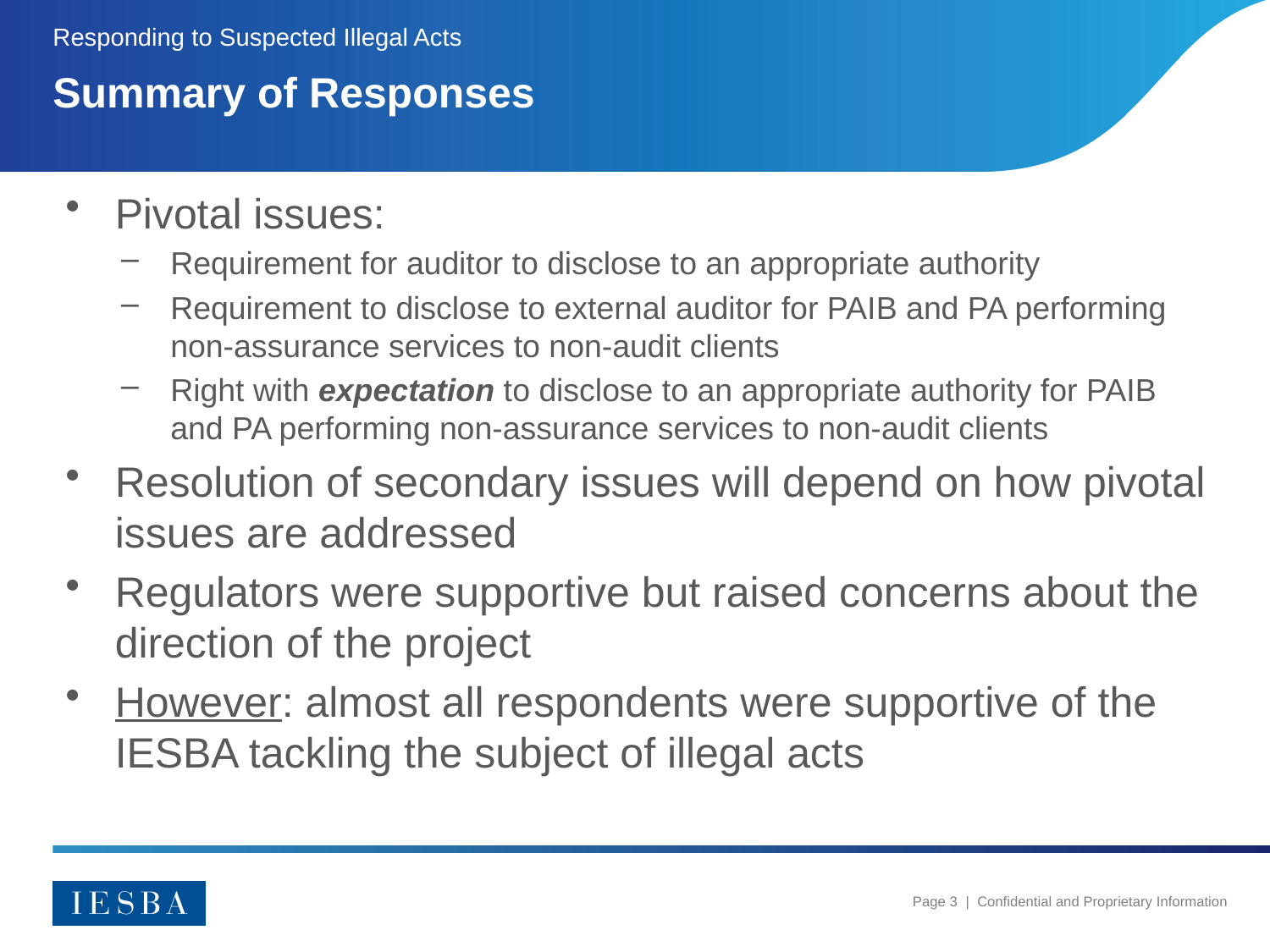

Responding to Suspected Illegal Acts

# Summary of Responses
Pivotal issues:
Requirement for auditor to disclose to an appropriate authority
Requirement to disclose to external auditor for PAIB and PA performing non-assurance services to non-audit clients
Right with expectation to disclose to an appropriate authority for PAIB and PA performing non-assurance services to non-audit clients
Resolution of secondary issues will depend on how pivotal issues are addressed
Regulators were supportive but raised concerns about the direction of the project
However: almost all respondents were supportive of the IESBA tackling the subject of illegal acts